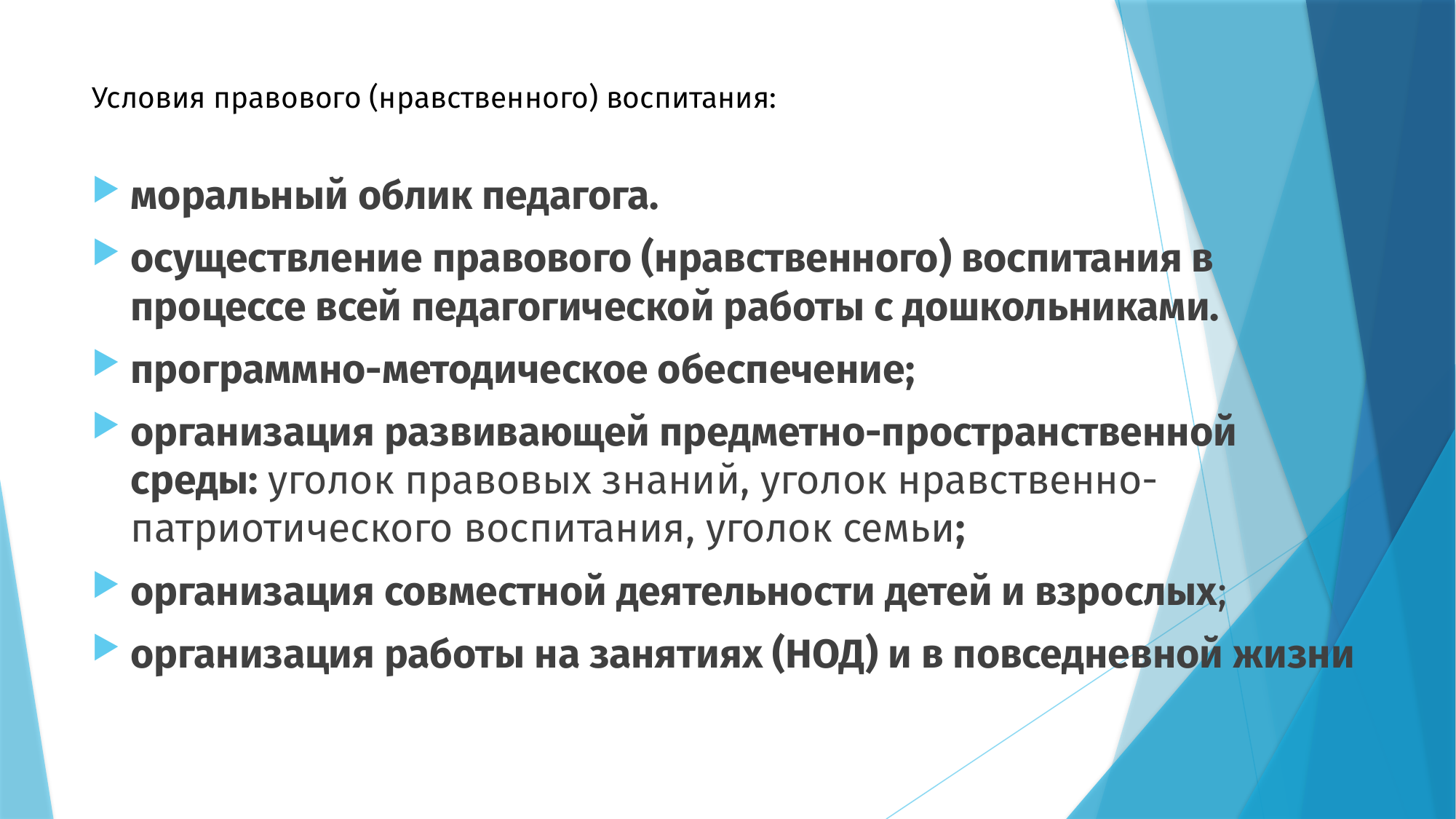

# Условия правового (нравственного) воспитания:
моральный облик педагога.
осуществление правового (нравственного) воспитания в процессе всей педагогической работы с дошкольниками.
программно-методическое обеспечение;
организация развивающей предметно-пространственной среды: уголок правовых знаний, уголок нравственно-патриотического воспитания, уголок семьи;
организация совместной деятельности детей и взрослых;
организация работы на занятиях (НОД) и в повседневной жизни